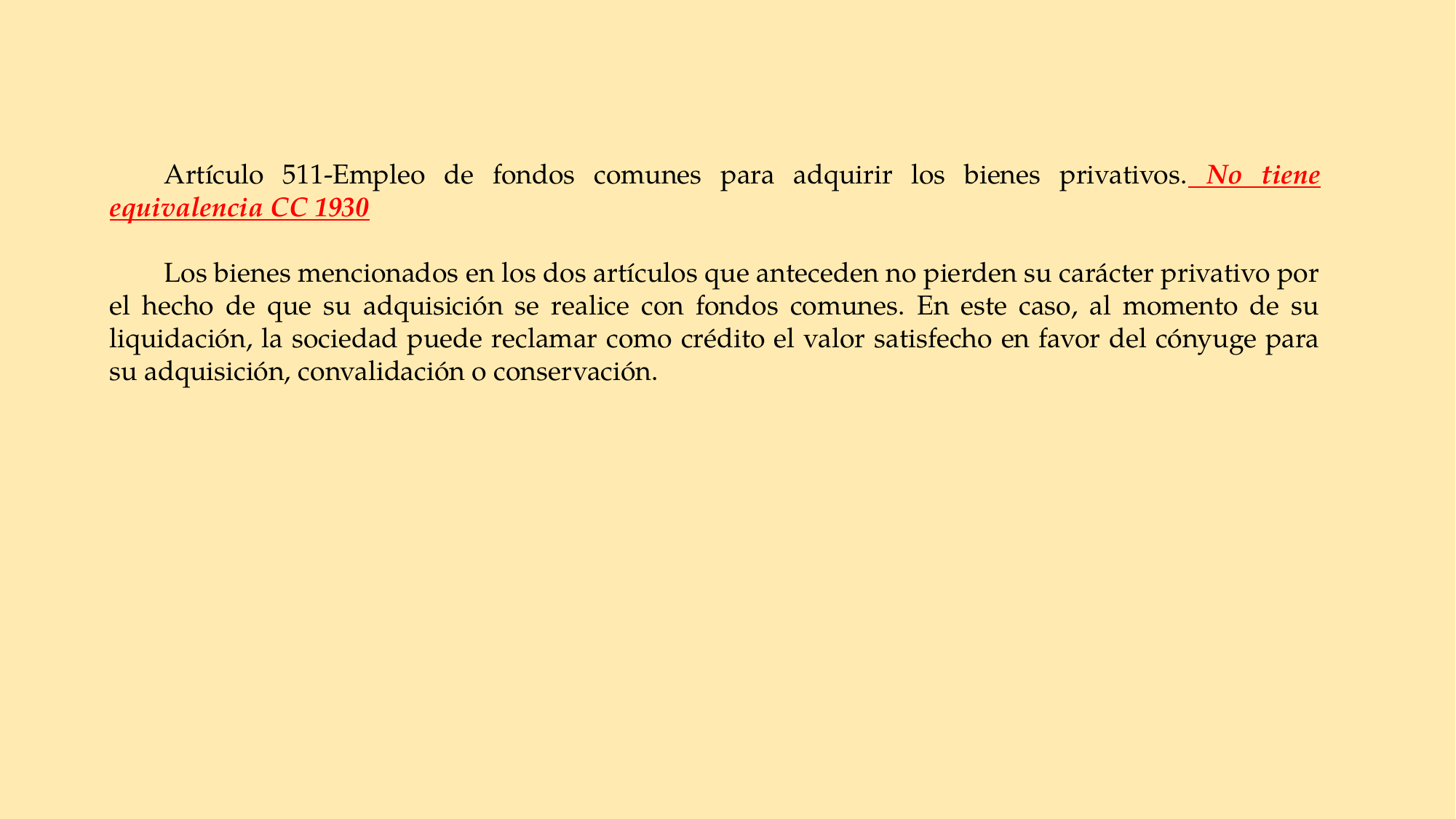

Artículo 511-Empleo de fondos comunes para adquirir los bienes privativos. No tiene equivalencia CC 1930

Los bienes mencionados en los dos artículos que anteceden no pierden su carácter privativo por el hecho de que su adquisición se realice con fondos comunes. En este caso, al momento de su liquidación, la sociedad puede reclamar como crédito el valor satisfecho en favor del cónyuge para su adquisición, convalidación o conservación.